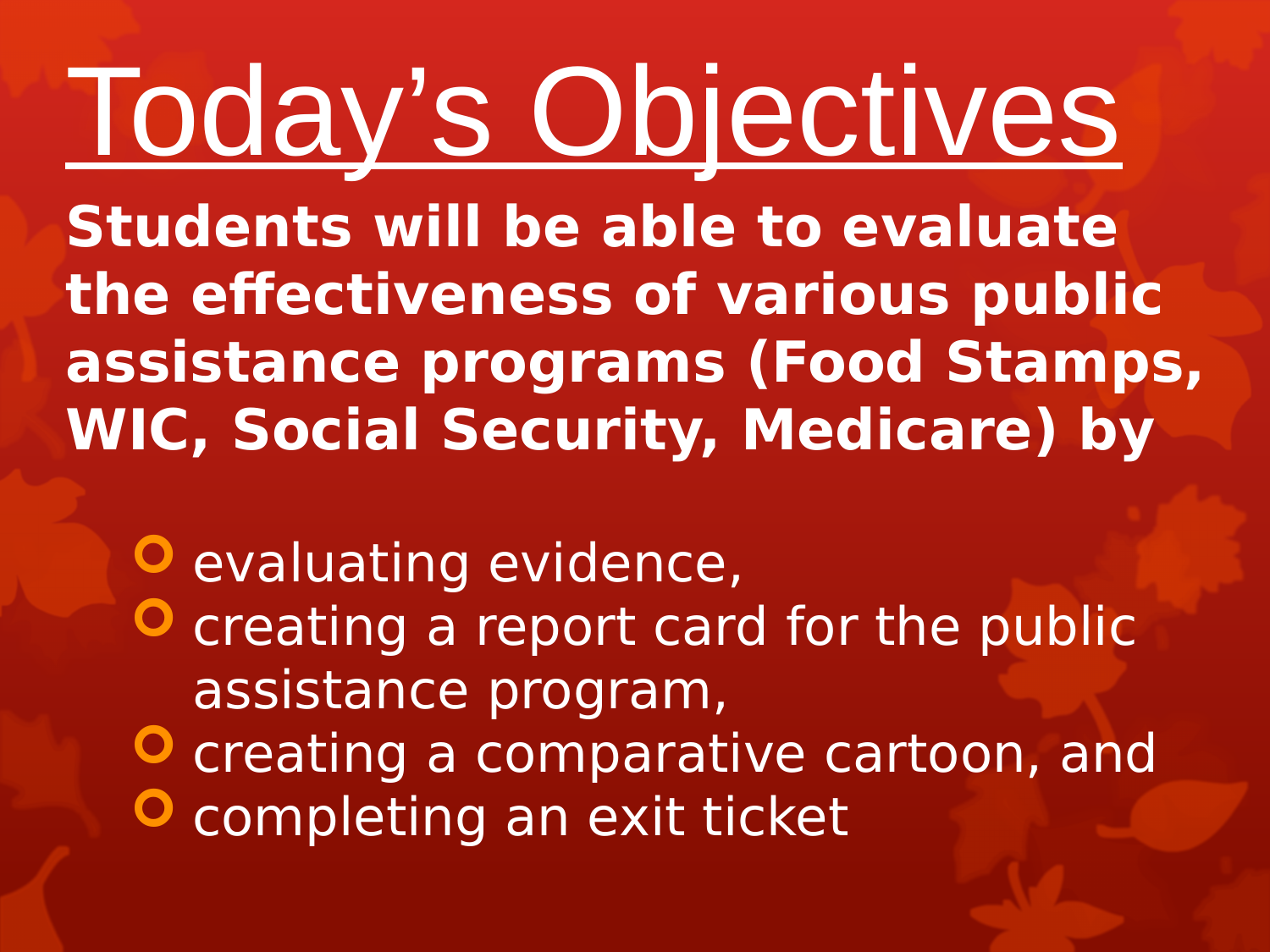

# Today’s Objectives
Students will be able to evaluate the effectiveness of various public assistance programs (Food Stamps, WIC, Social Security, Medicare) by

evaluating evidence,
creating a report card for the public assistance program,
creating a comparative cartoon, and
completing an exit ticket